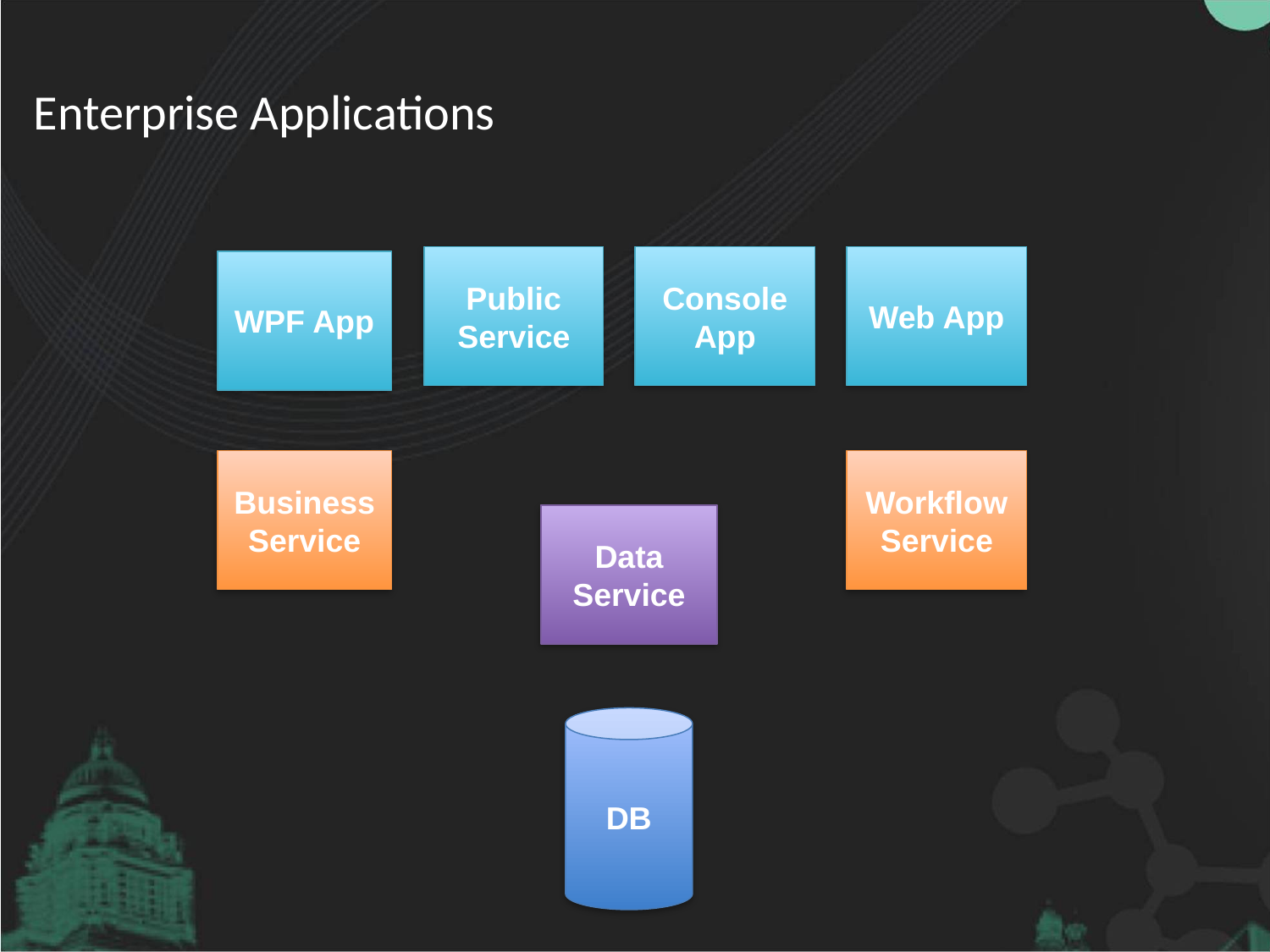

# Enterprise Applications
Public Service
Console App
Web App
WPF App
Business Service
Workflow Service
Data Service
DB